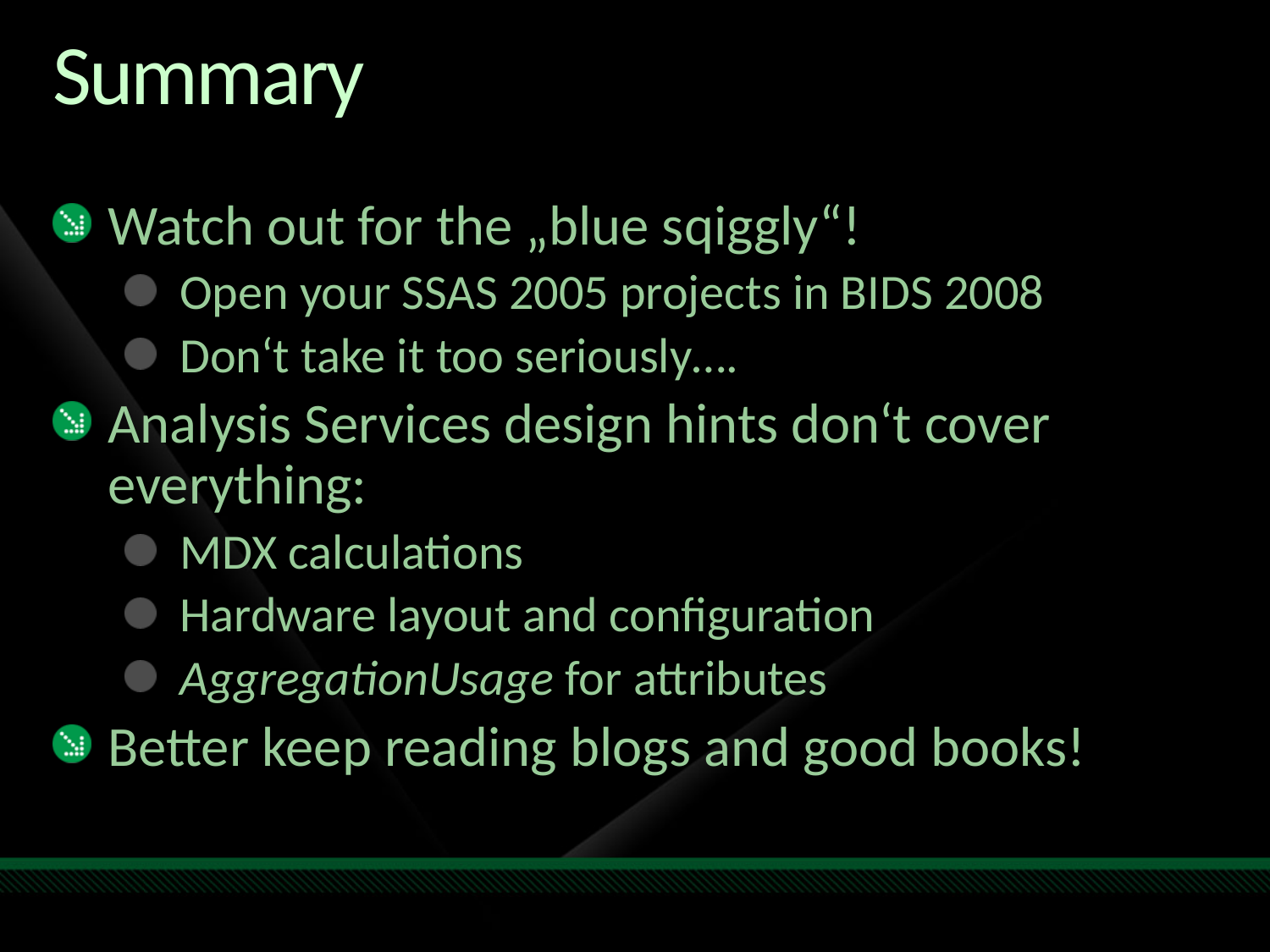

# Summary
Watch out for the „blue sqiggly“!
Open your SSAS 2005 projects in BIDS 2008
Don‘t take it too seriously….
Analysis Services design hints don‘t cover everything:
MDX calculations
Hardware layout and configuration
AggregationUsage for attributes
Better keep reading blogs and good books!